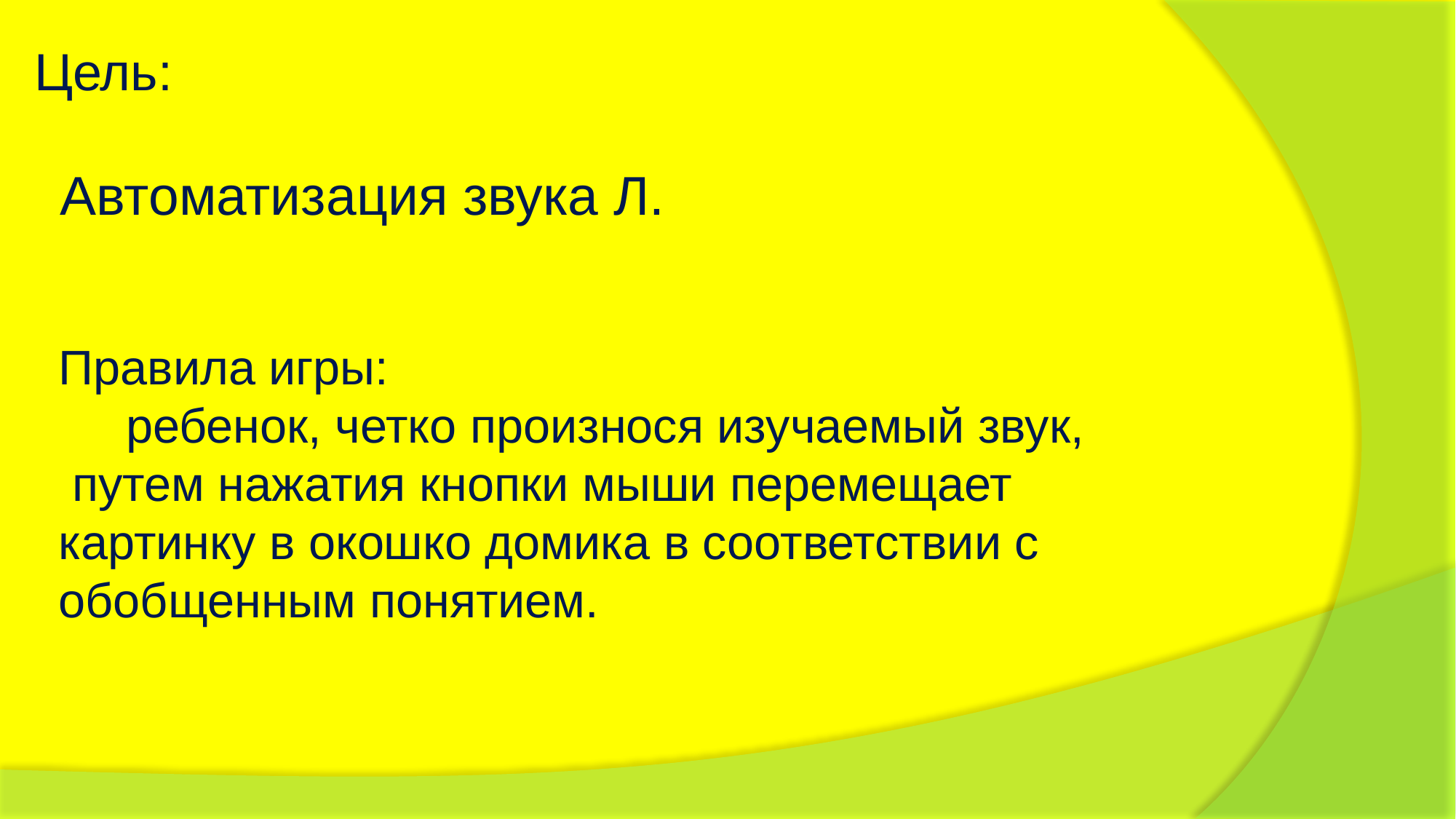

Цель:

   Автоматизация звука Л.
Правила игры:
     ребенок, четко произнося изучаемый звук,        путем нажатия кнопки мыши перемещает картинку в окошко домика в соответствии с обобщенным понятием.